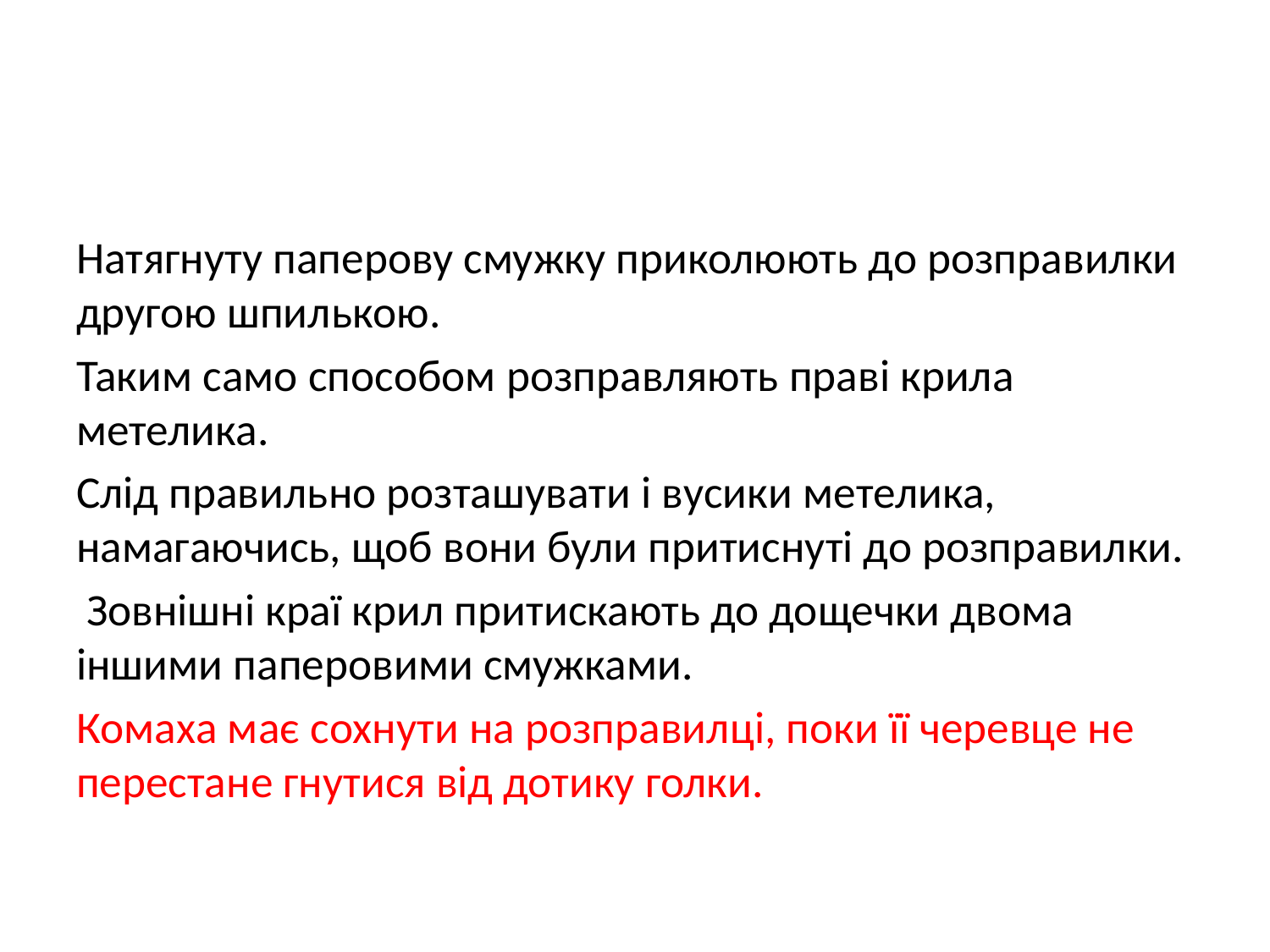

Натягнуту паперову смужку приколюють до розправилки другою шпилькою.
Таким само способом розправляють праві крила метелика.
Слід правильно розташувати і вусики метелика, намагаючись, щоб вони були притиснуті до розправилки.
 Зовнішні краї крил притискають до дощечки двома іншими паперовими смужками.
Комаха має сохнути на розправилці, поки її черевце не перестане гнутися від дотику голки.